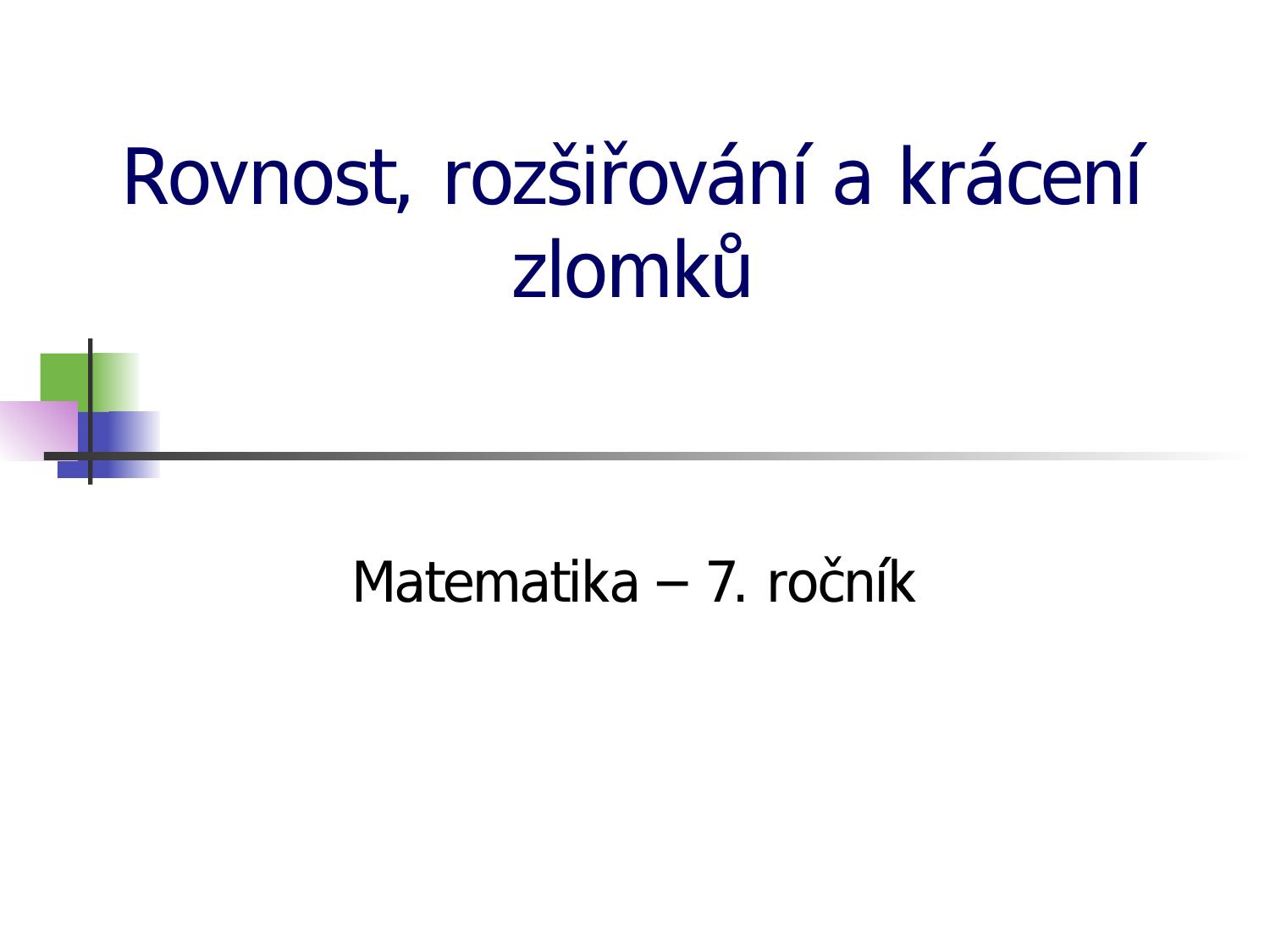

# Rovnost, rozšiřování a krácení zlomků
Matematika – 7. ročník